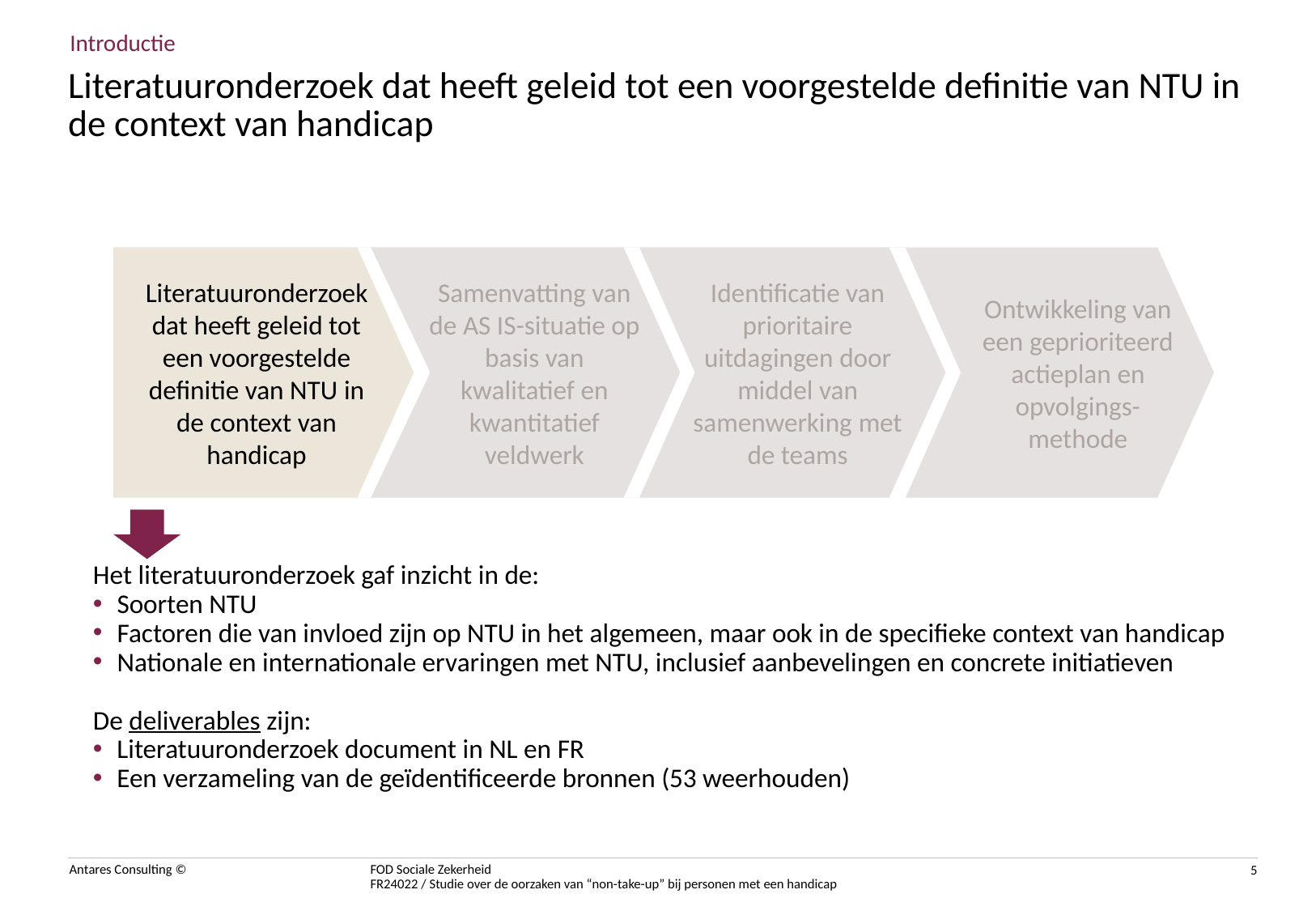

Introductie
# Literatuuronderzoek dat heeft geleid tot een voorgestelde definitie van NTU in de context van handicap
Literatuuronderzoek dat heeft geleid tot een voorgestelde definitie van NTU in de context van handicap

Samenvatting van de AS IS-situatie op basis van kwalitatief en kwantitatief veldwerk

Identificatie van prioritaire uitdagingen door middel van samenwerking met de teams
Ontwikkeling van een geprioriteerd actieplan en opvolgings-methode

Het literatuuronderzoek gaf inzicht in de:
Soorten NTU
Factoren die van invloed zijn op NTU in het algemeen, maar ook in de specifieke context van handicap
Nationale en internationale ervaringen met NTU, inclusief aanbevelingen en concrete initiatieven

De deliverables zijn:
Literatuuronderzoek document in NL en FR
Een verzameling van de geïdentificeerde bronnen (53 weerhouden)